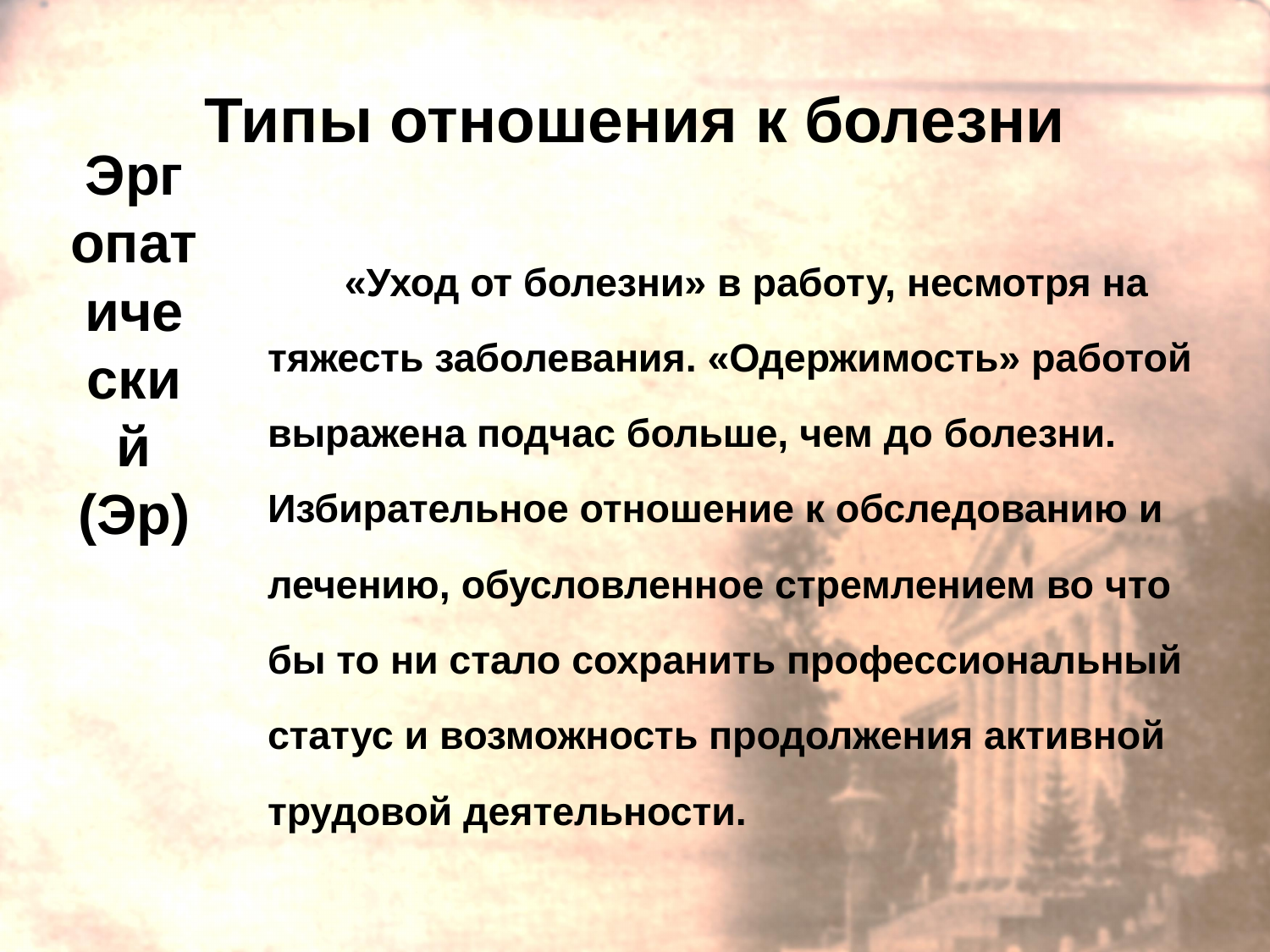

# Типы отношения к болезни
Эргопатический (Эр)
«Уход от болезни» в работу, несмотря на тяжесть заболевания. «Одержимость» работой выражена подчас больше, чем до болезни. Избирательное отношение к обследованию и лечению, обусловленное стремлением во что бы то ни стало сохранить профессиональный статус и возможность продолжения активной трудовой деятельности.